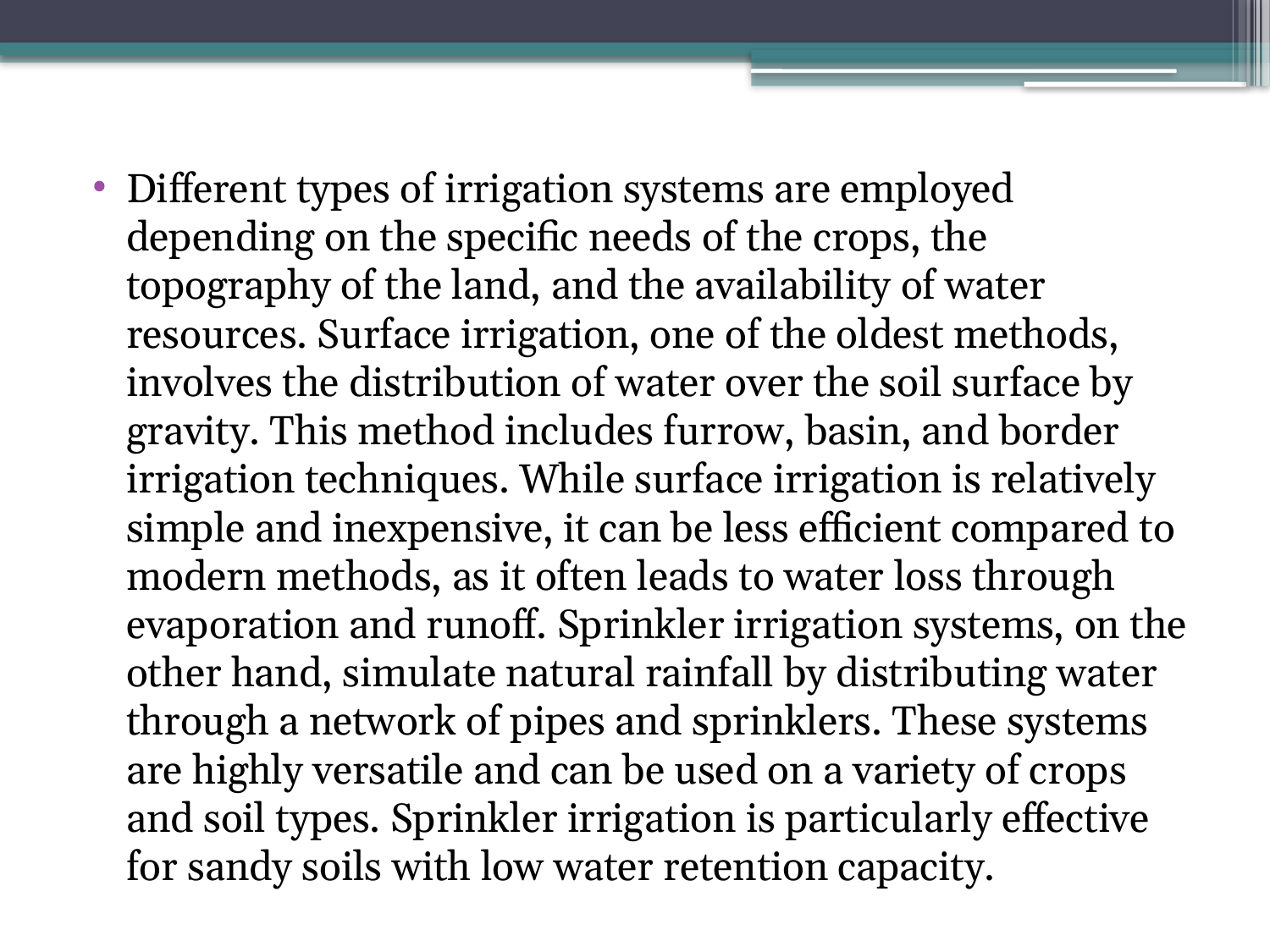

Different types of irrigation systems are employed depending on the specific needs of the crops, the topography of the land, and the availability of water resources. Surface irrigation, one of the oldest methods, involves the distribution of water over the soil surface by gravity. This method includes furrow, basin, and border irrigation techniques. While surface irrigation is relatively simple and inexpensive, it can be less efficient compared to modern methods, as it often leads to water loss through evaporation and runoff. Sprinkler irrigation systems, on the other hand, simulate natural rainfall by distributing water through a network of pipes and sprinklers. These systems are highly versatile and can be used on a variety of crops and soil types. Sprinkler irrigation is particularly effective for sandy soils with low water retention capacity.

#